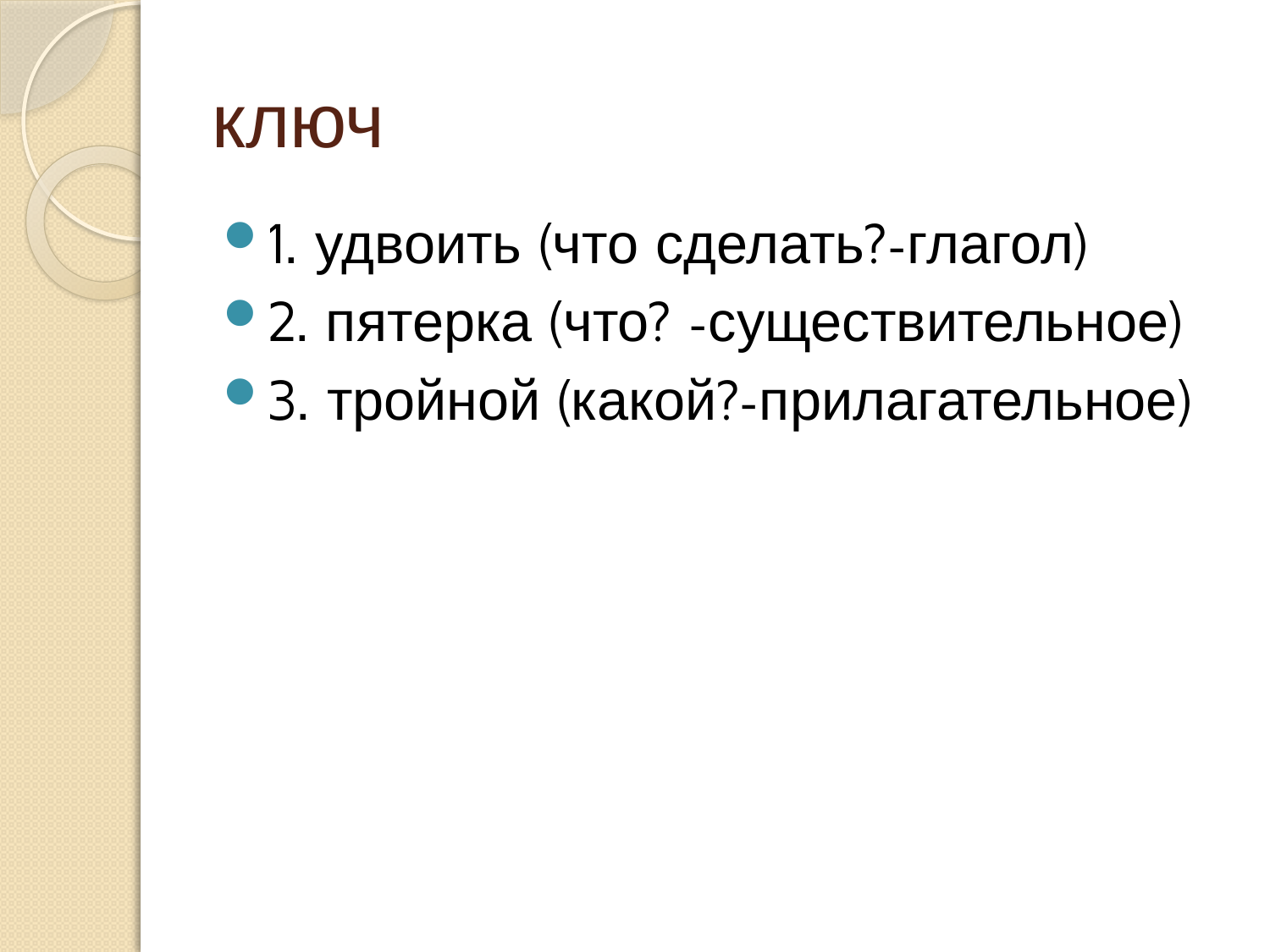

# ключ
1. удвоить (что сделать?-глагол)
2. пятерка (что? -существительное)
3. тройной (какой?-прилагательное)